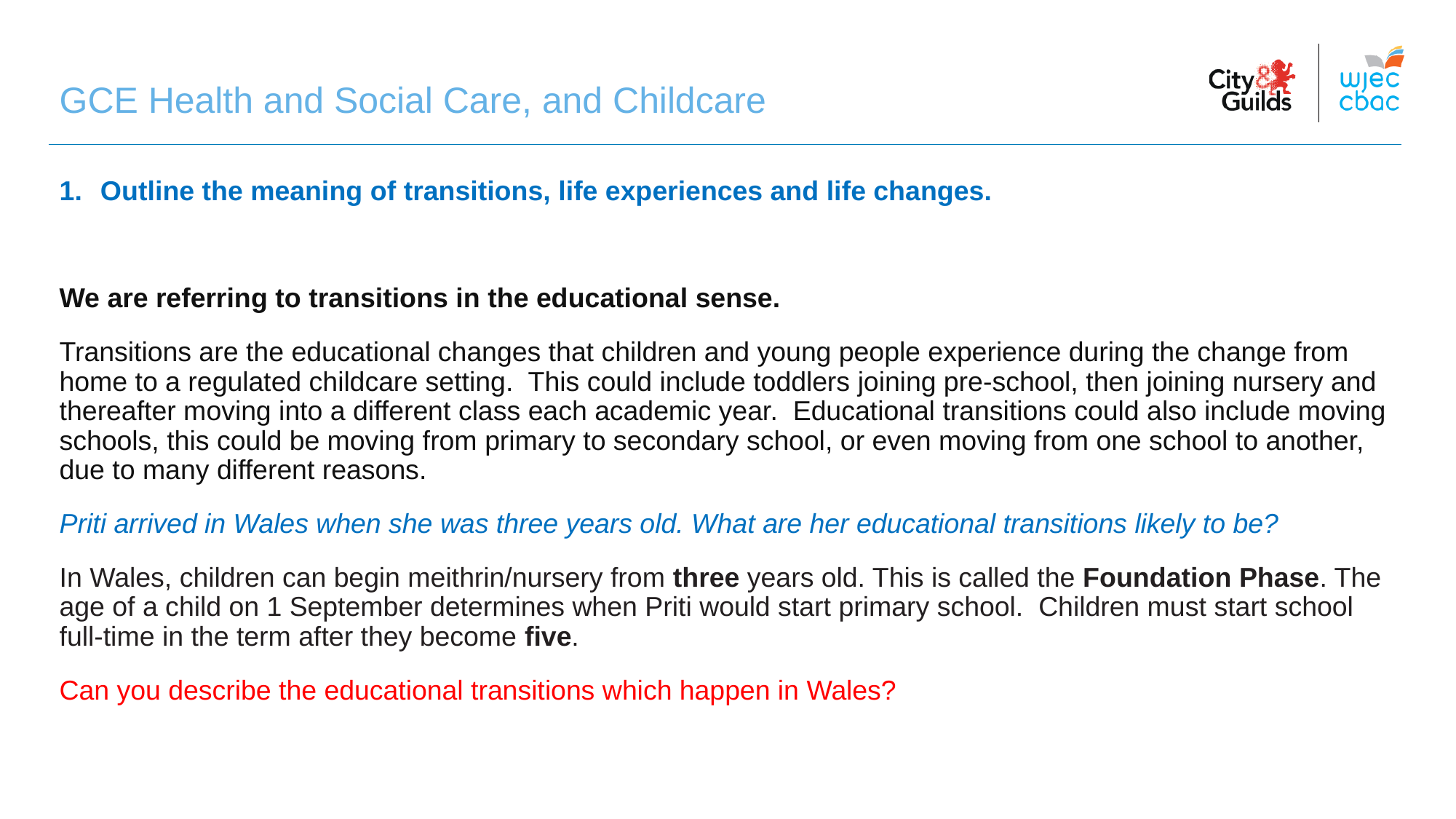

GCE Health and Social Care, and Childcare
Outline the meaning of transitions, life experiences and life changes.

We are referring to transitions in the educational sense.
Transitions are the educational changes that children and young people experience during the change from home to a regulated childcare setting.  This could include toddlers joining pre-school, then joining nursery and thereafter moving into a different class each academic year.  Educational transitions could also include moving schools, this could be moving from primary to secondary school, or even moving from one school to another, due to many different reasons.
Priti arrived in Wales when she was three years old. What are her educational transitions likely to be?
In Wales, children can begin meithrin/nursery from three years old. This is called the Foundation Phase. The age of a child on 1 September determines when Priti would start primary school.  Children must start school full-time in the term after they become five.
Can you describe the educational transitions which happen in Wales?